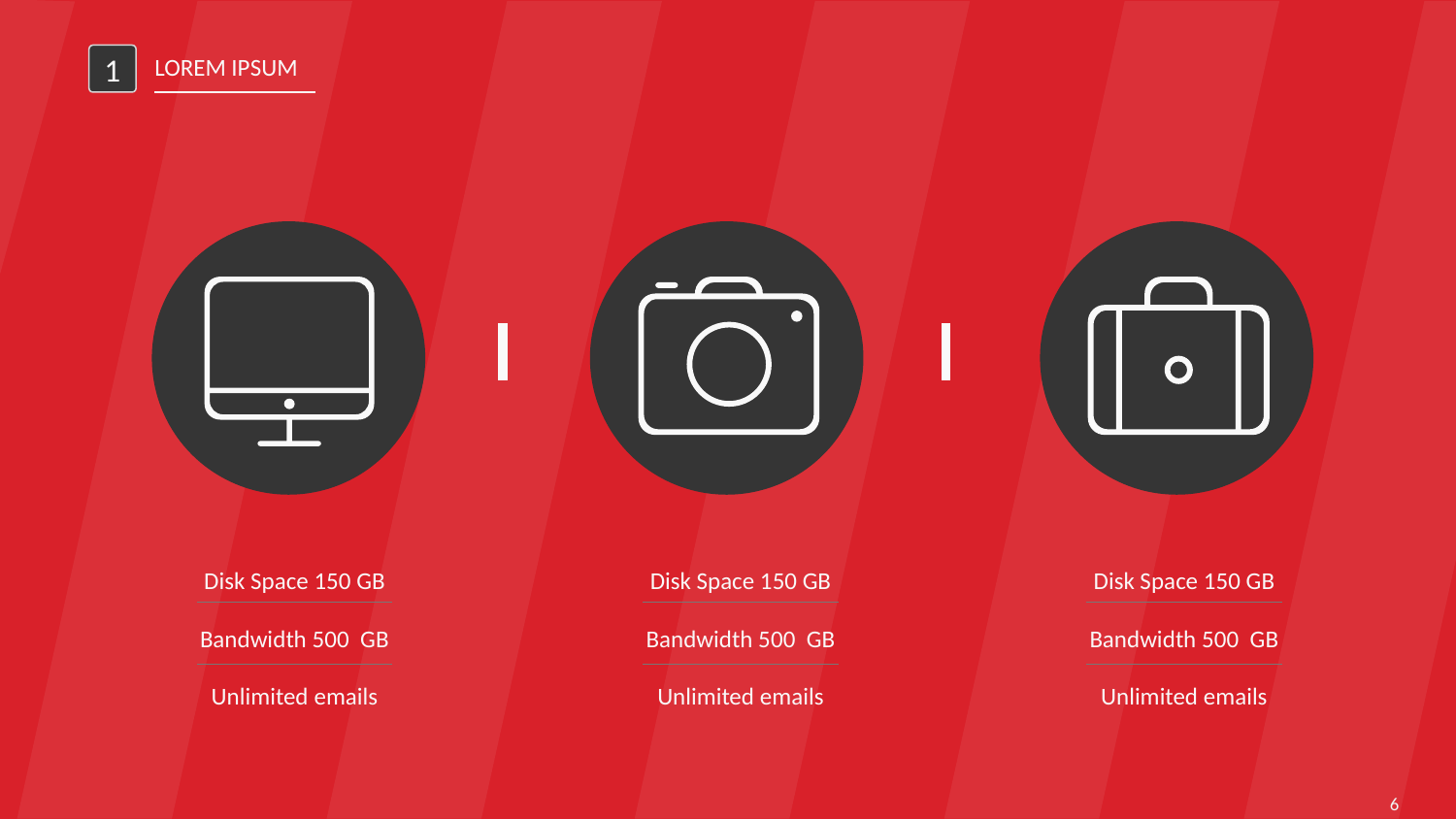

1

LOREM IPSUM

Disk Space 150 GB
Bandwidth 500  GB
Unlimited emails
Disk Space 150 GB
Bandwidth 500  GB
Unlimited emails
Disk Space 150 GB
Bandwidth 500  GB
Unlimited emails